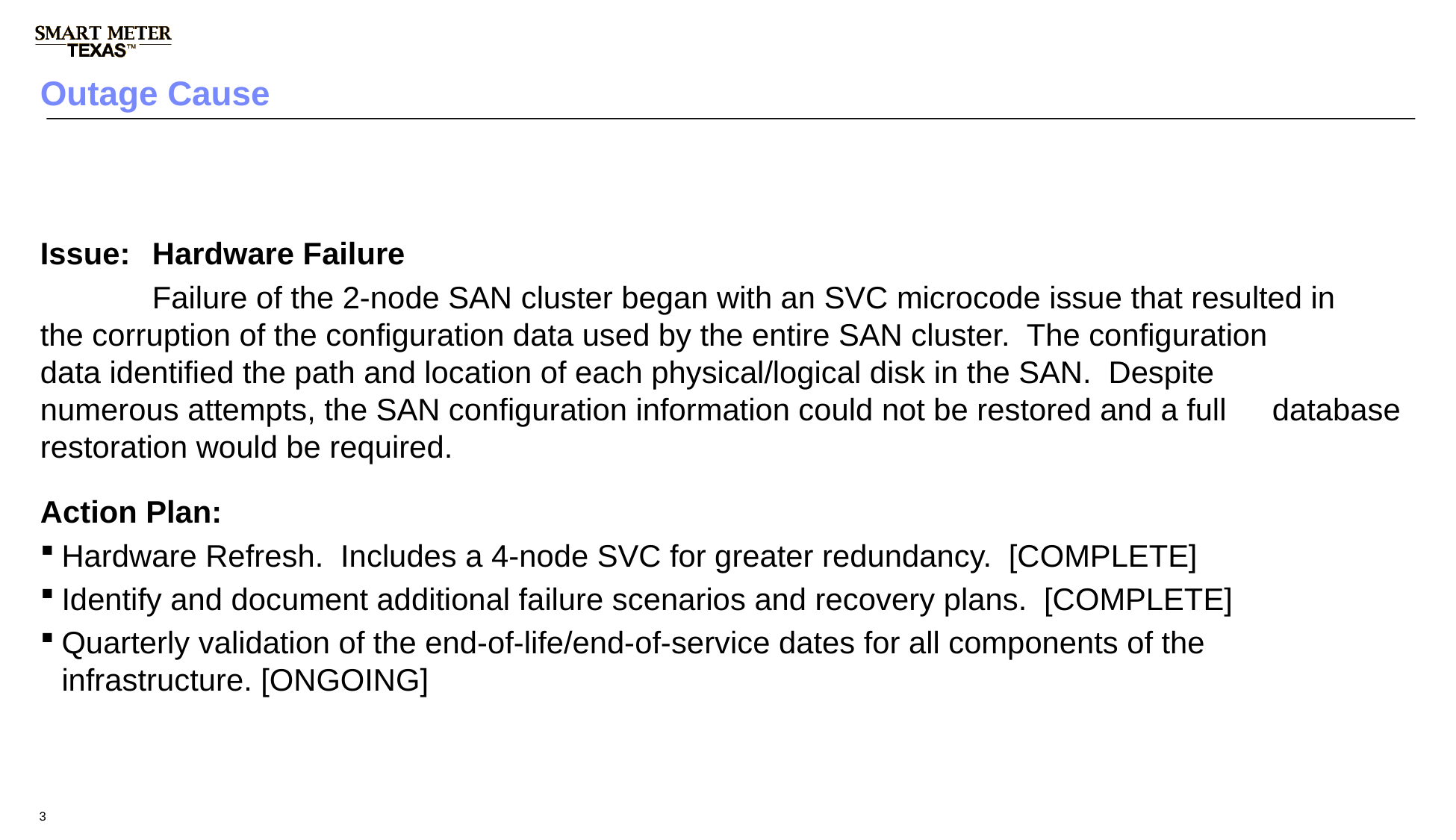

# Outage Cause
Issue:	Hardware Failure
	Failure of the 2-node SAN cluster began with an SVC microcode issue that resulted in 	the corruption of the configuration data used by the entire SAN cluster.  The configuration 	data identified the path and location of each physical/logical disk in the SAN.  Despite 	numerous attempts, the SAN configuration information could not be restored and a full 	database restoration would be required.
Action Plan:
Hardware Refresh.  Includes a 4-node SVC for greater redundancy.  [COMPLETE]
Identify and document additional failure scenarios and recovery plans.  [COMPLETE]
Quarterly validation of the end-of-life/end-of-service dates for all components of the infrastructure. [ONGOING]
3